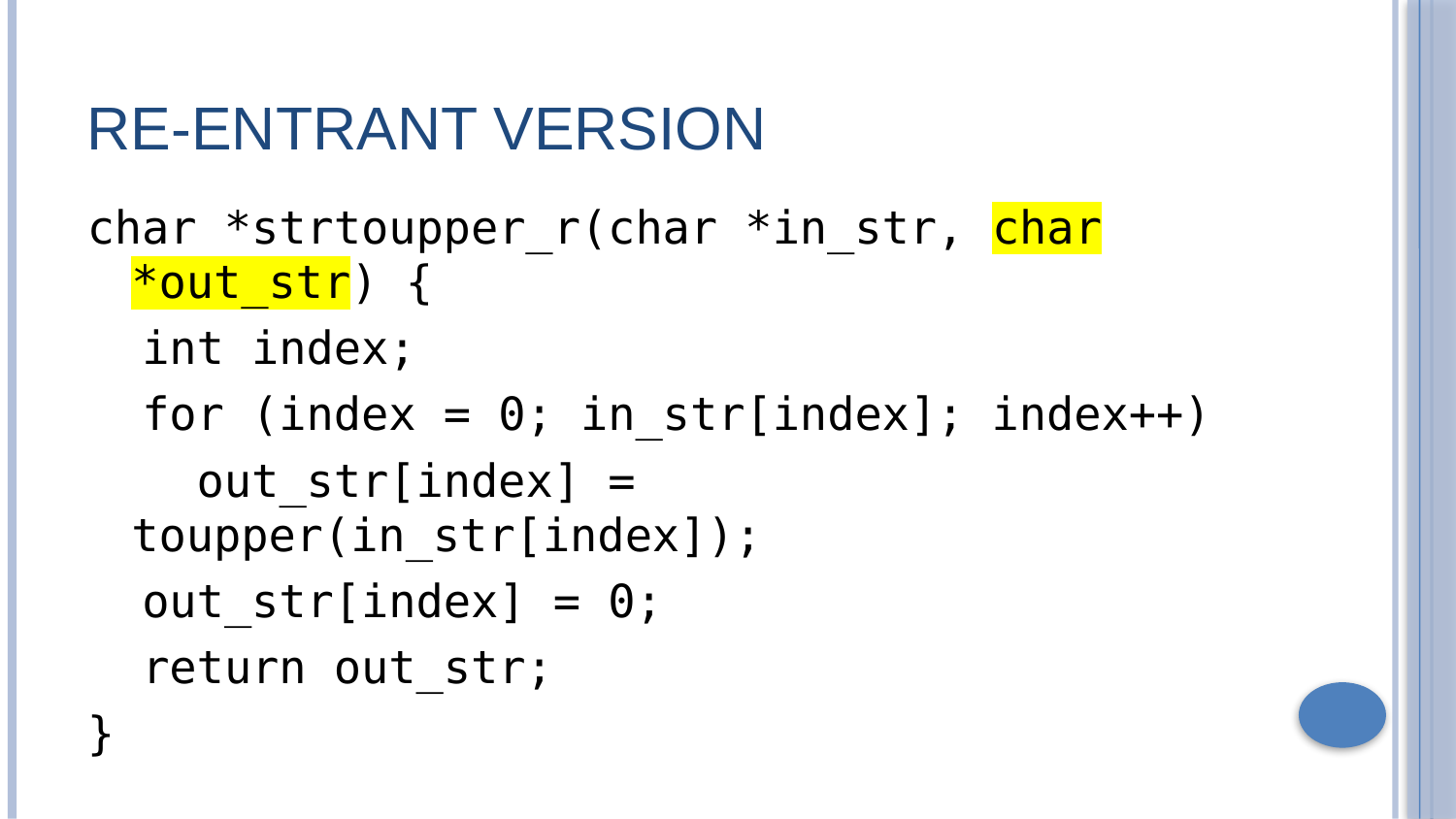

# Re-entrant version
char *strtoupper_r(char *in_str, char *out_str) {
  int index;
  for (index = 0; in_str[index]; index++)
    out_str[index] = toupper(in_str[index]);
  out_str[index] = 0;
  return out_str;
}